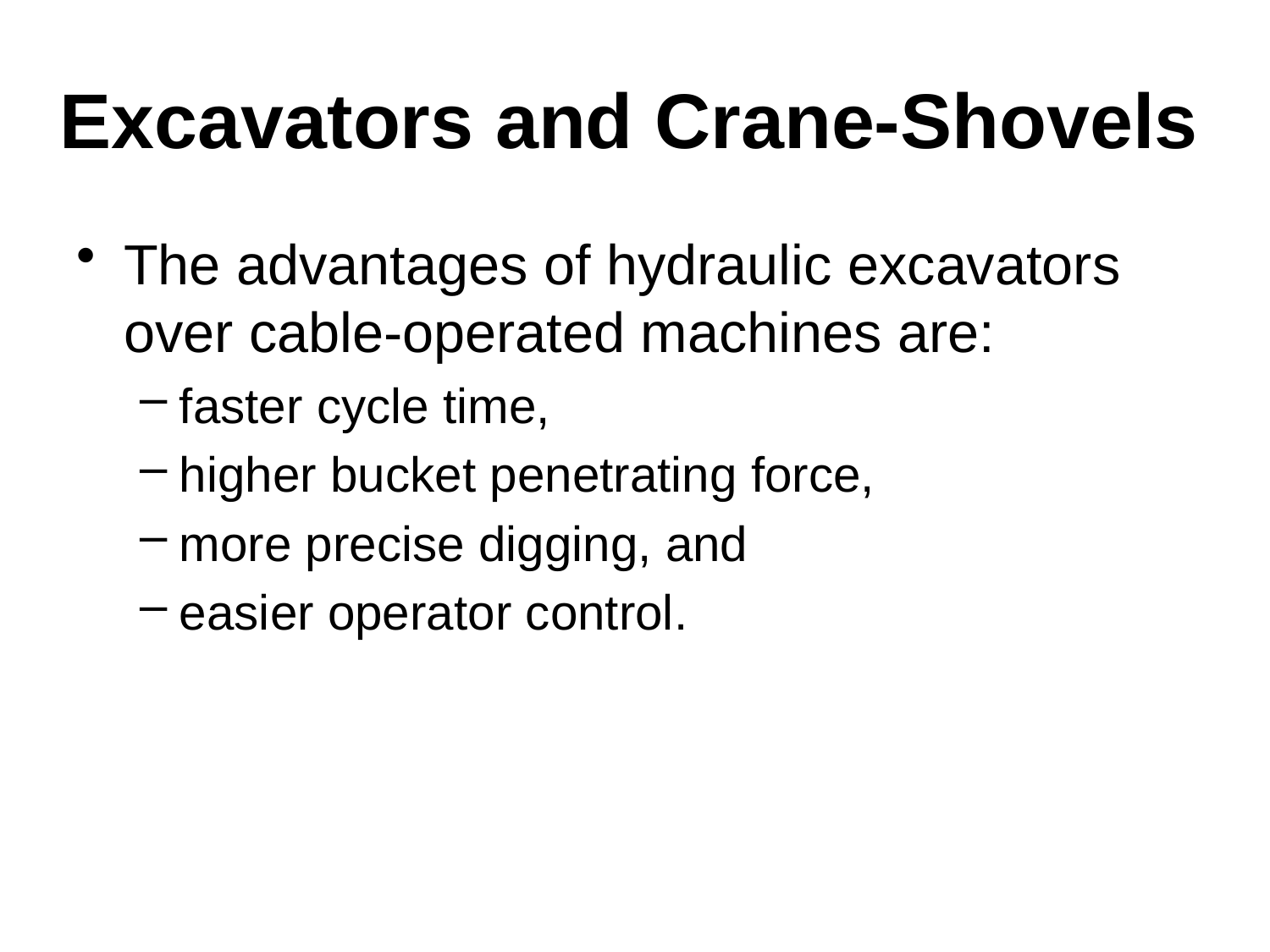

# Excavators and Crane-Shovels
The advantages of hydraulic excavators over cable-operated machines are:
faster cycle time,
higher bucket penetrating force,
more precise digging, and
easier operator control.